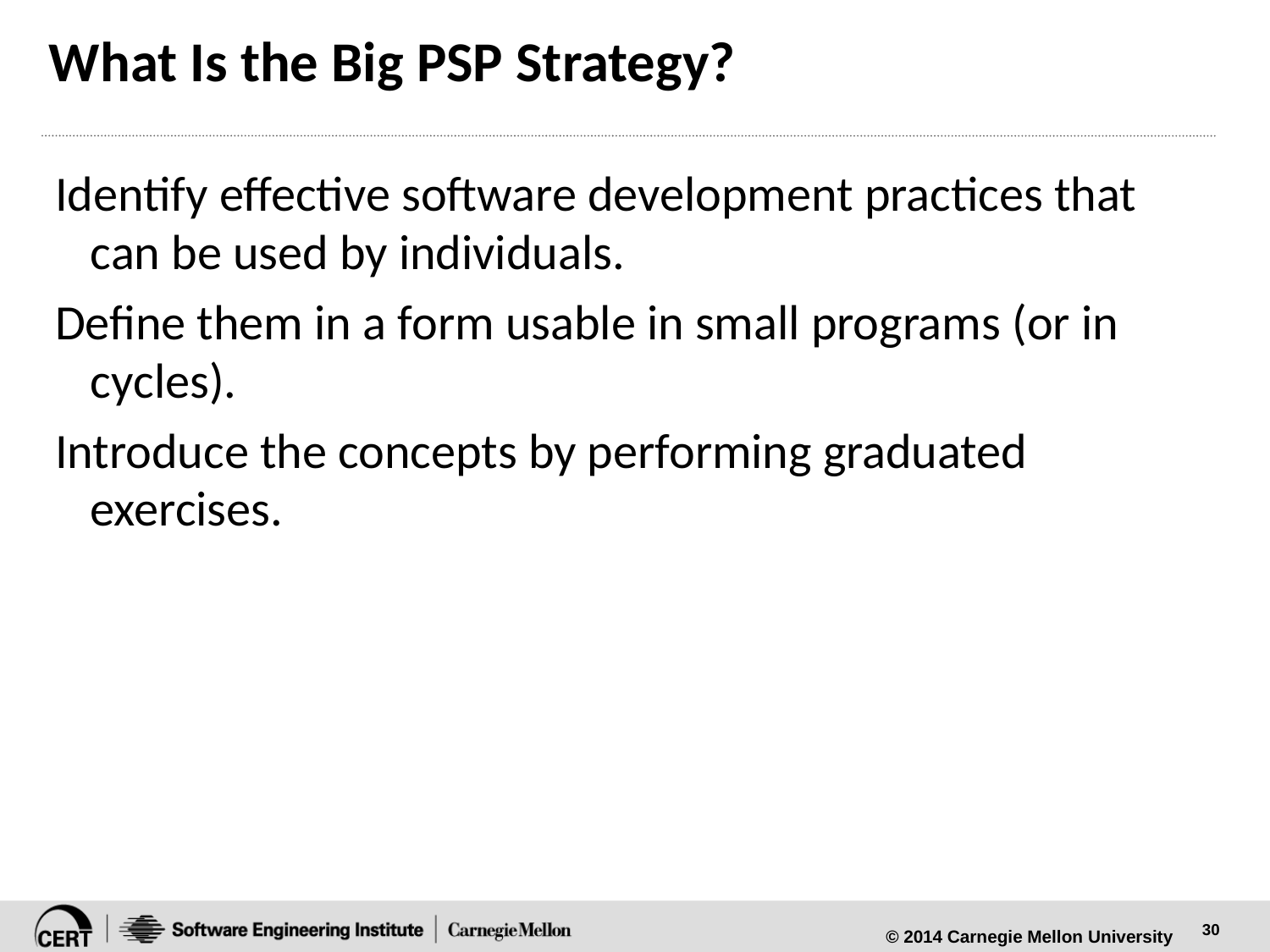

# What Is the Big PSP Strategy?
Identify effective software development practices that can be used by individuals.
Define them in a form usable in small programs (or in cycles).
Introduce the concepts by performing graduated exercises.